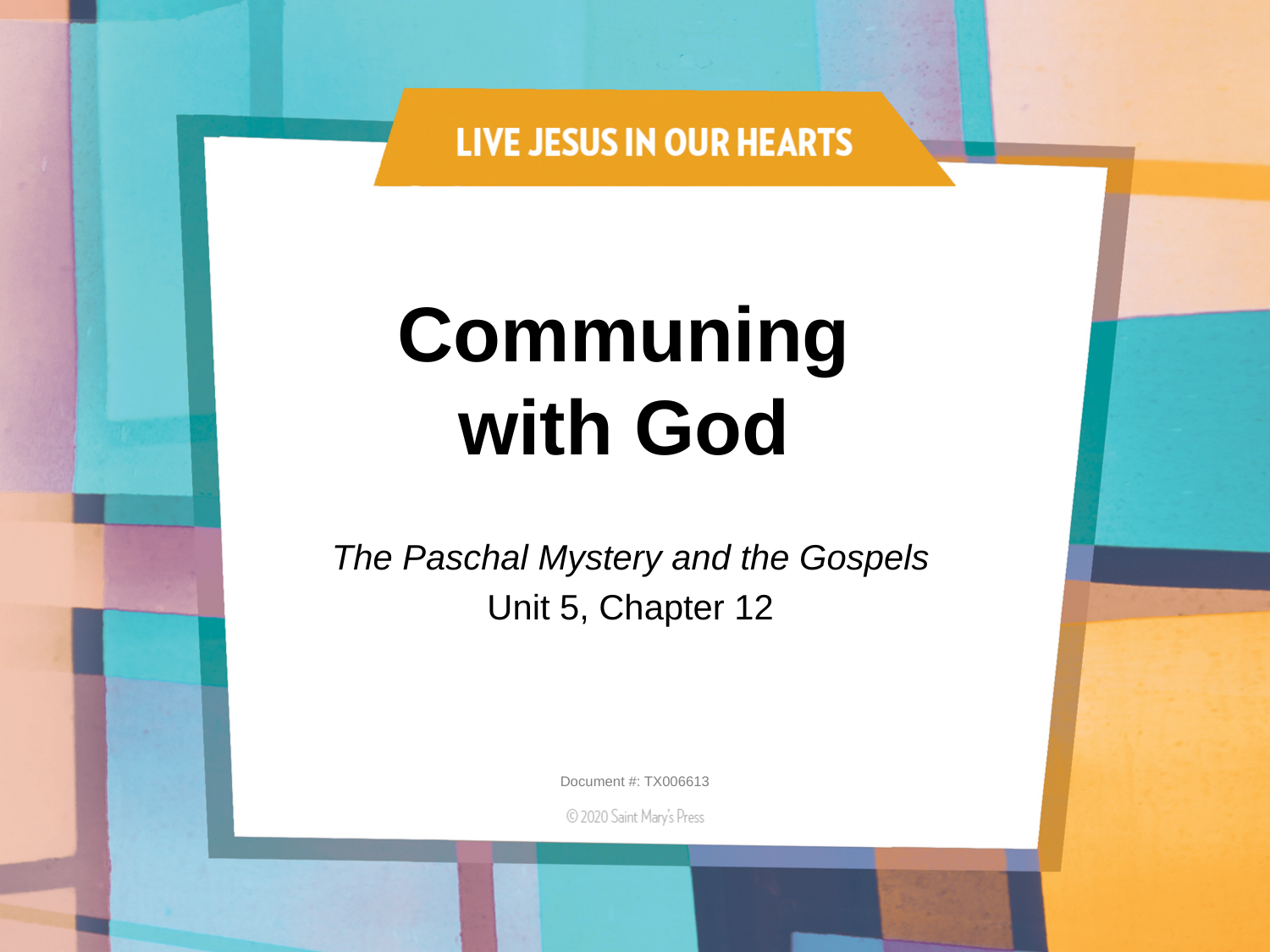

# Communing with God
The Paschal Mystery and the Gospels
Unit 5, Chapter 12
Document #: TX006613